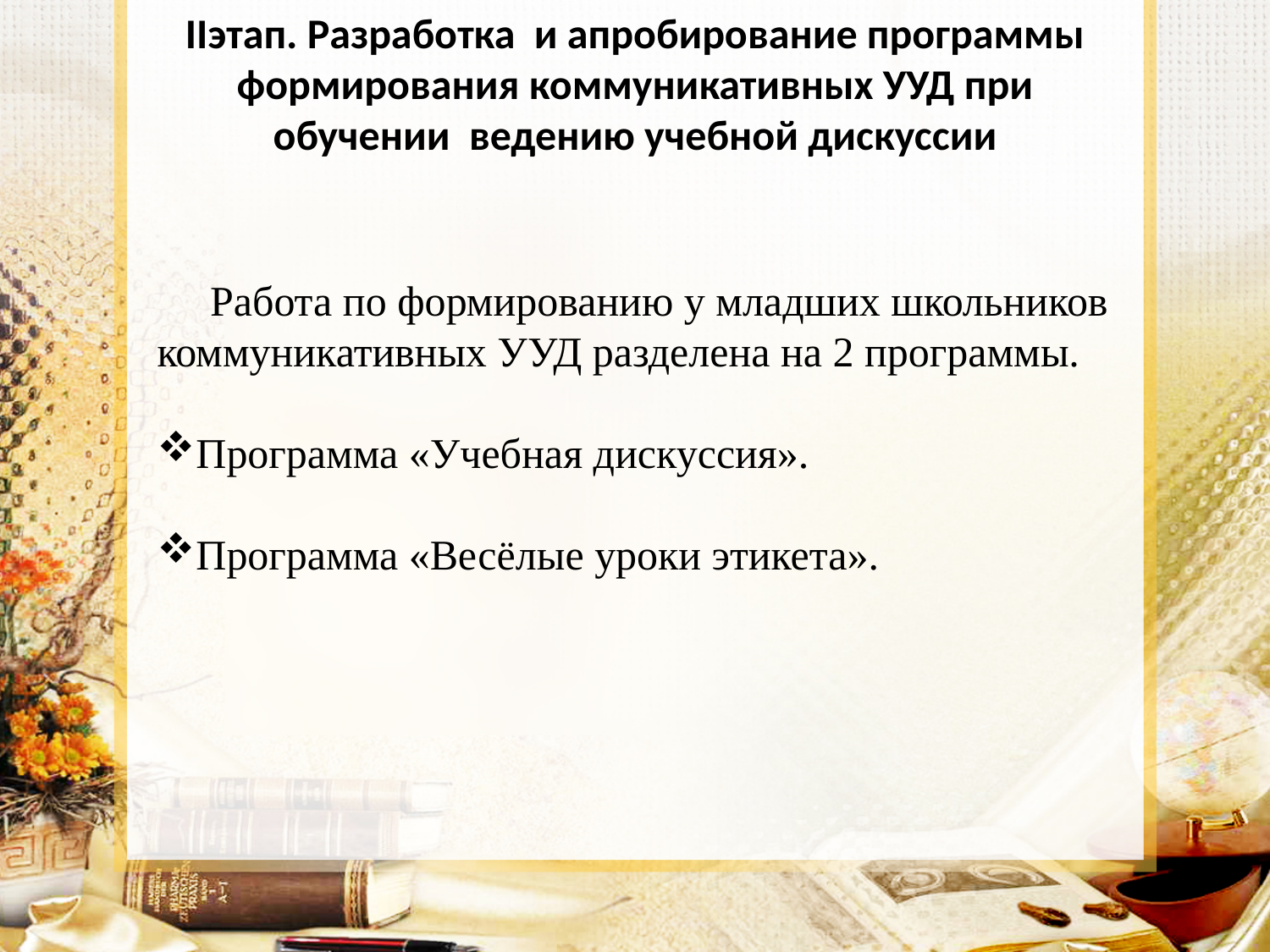

IIэтап. Разработка  и апробирование программы формирования коммуникативных УУД при обучении  ведению учебной дискуссии
     Работа по формированию у младших школьников
коммуникативных УУД разделена на 2 программы.

Программа «Учебная дискуссия».

Программа «Весёлые уроки этикета».